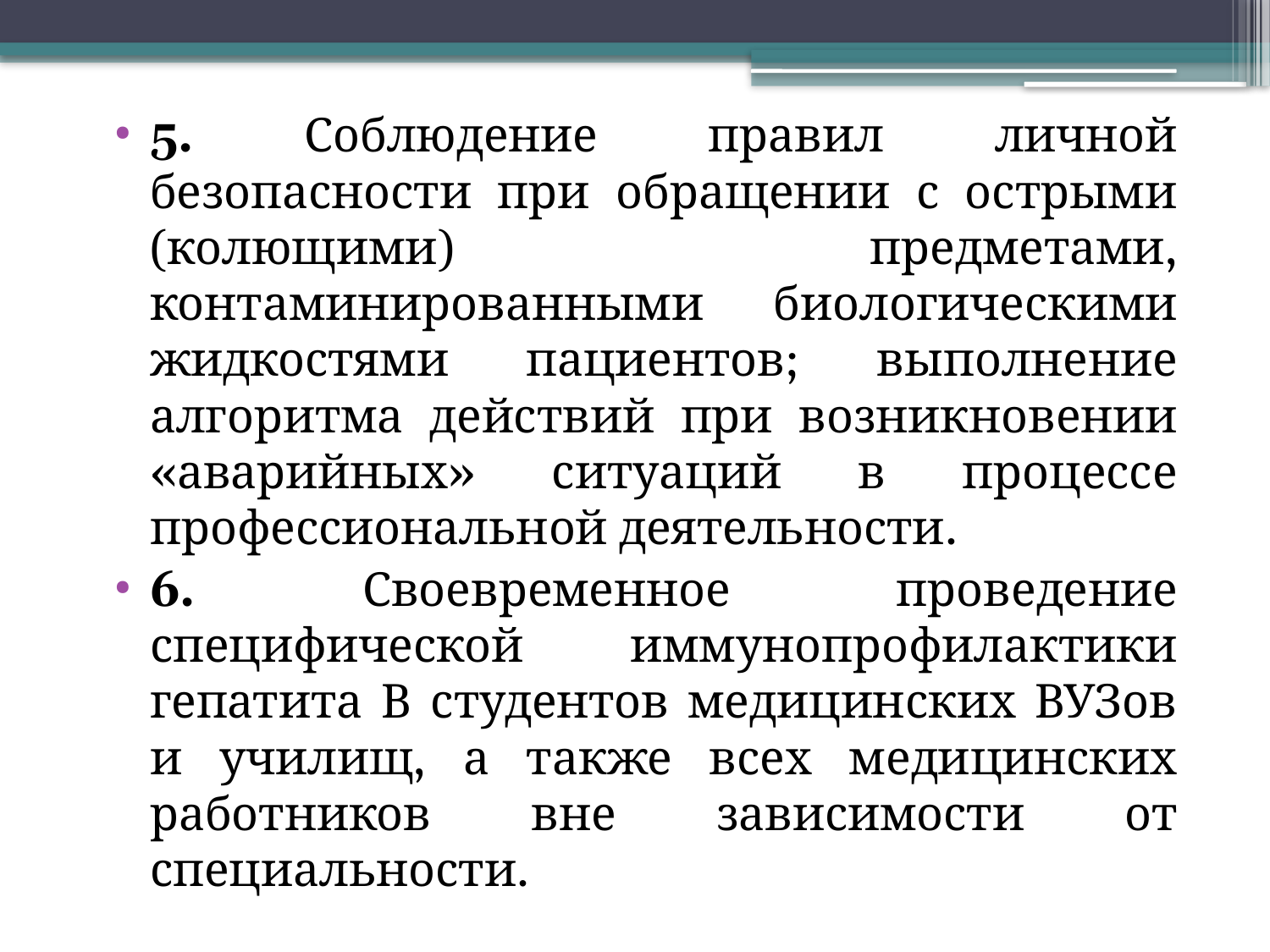

5. Соблюдение правил личной безопасности при обращении с острыми (колющими) предметами, контаминированными биологическими жидкостями пациентов; выполнение алгоритма действий при возникновении «аварийных» ситуаций в процессе профессиональной деятельности.
6. Своевременное проведение специфической иммунопрофилактики гепатита В студентов медицинских ВУЗов и училищ, а также всех медицинских работников вне зависимости от специальности.